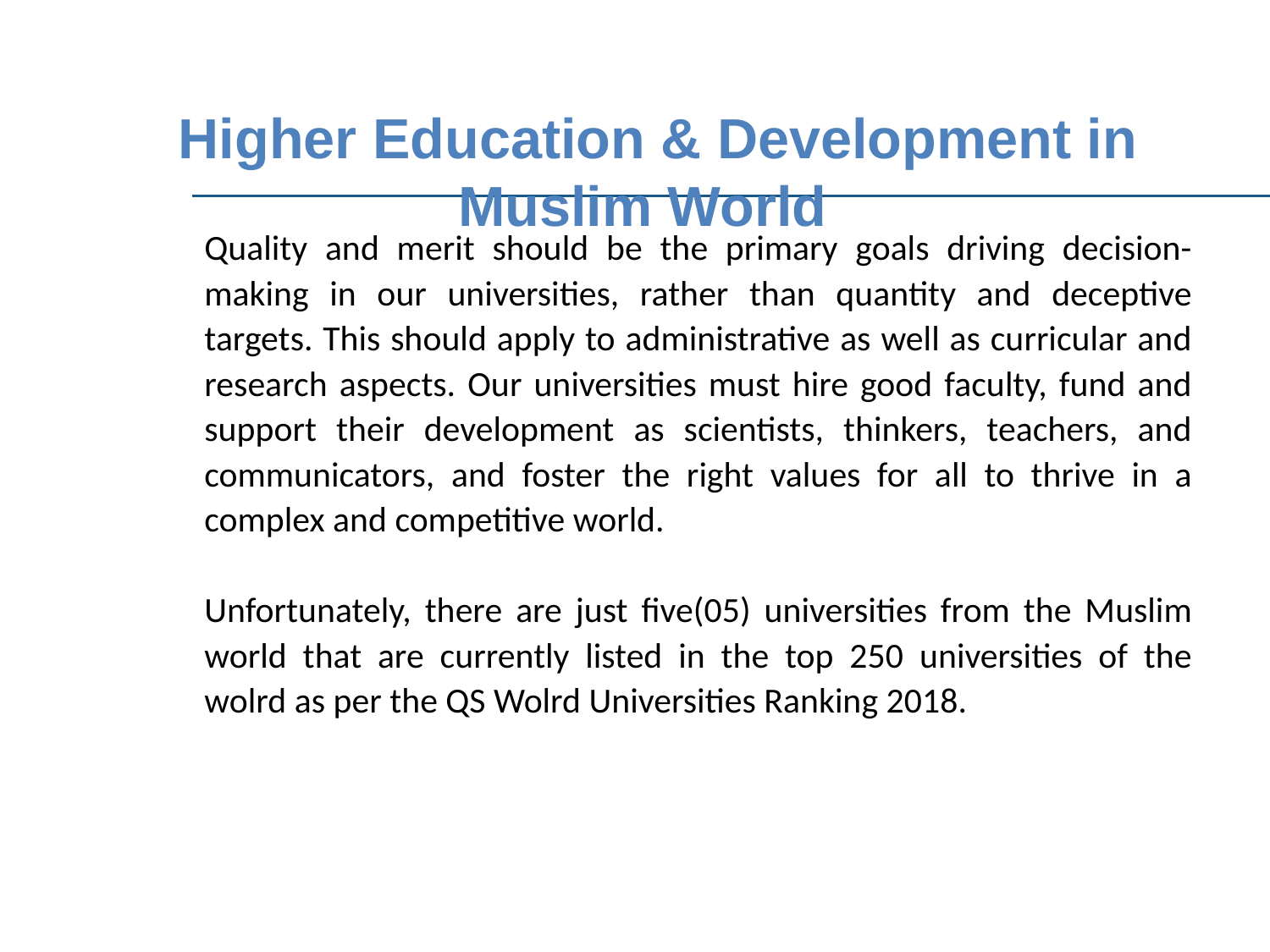

Higher Education & Development in Muslim World
Quality and merit should be the primary goals driving decision-making in our universities, rather than quantity and deceptive targets. This should apply to administrative as well as curricular and research aspects. Our universities must hire good faculty, fund and support their development as scientists, thinkers, teachers, and communicators, and foster the right values for all to thrive in a complex and competitive world.

Unfortunately, there are just five(05) universities from the Muslim world that are currently listed in the top 250 universities of the wolrd as per the QS Wolrd Universities Ranking 2018.

Muslim World Science Initiative, 2015, Report of Zakri Task Force on Science at Universities of the Muslim World, London and Islamabad-p-12